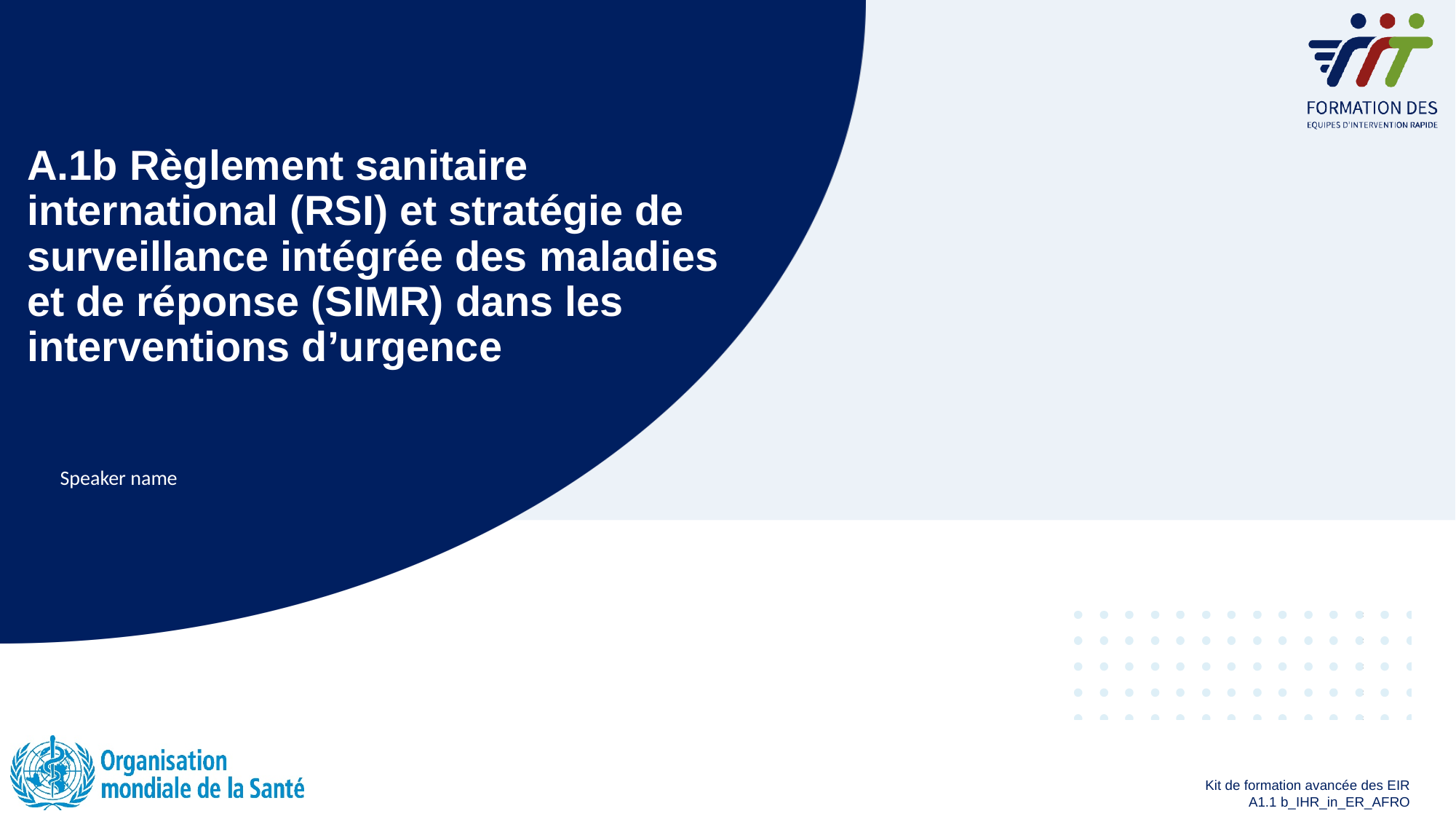

# A.1b Règlement sanitaire international (RSI) et stratégie de surveillance intégrée des maladies et de réponse (SIMR) dans les interventions d’urgence
Speaker name